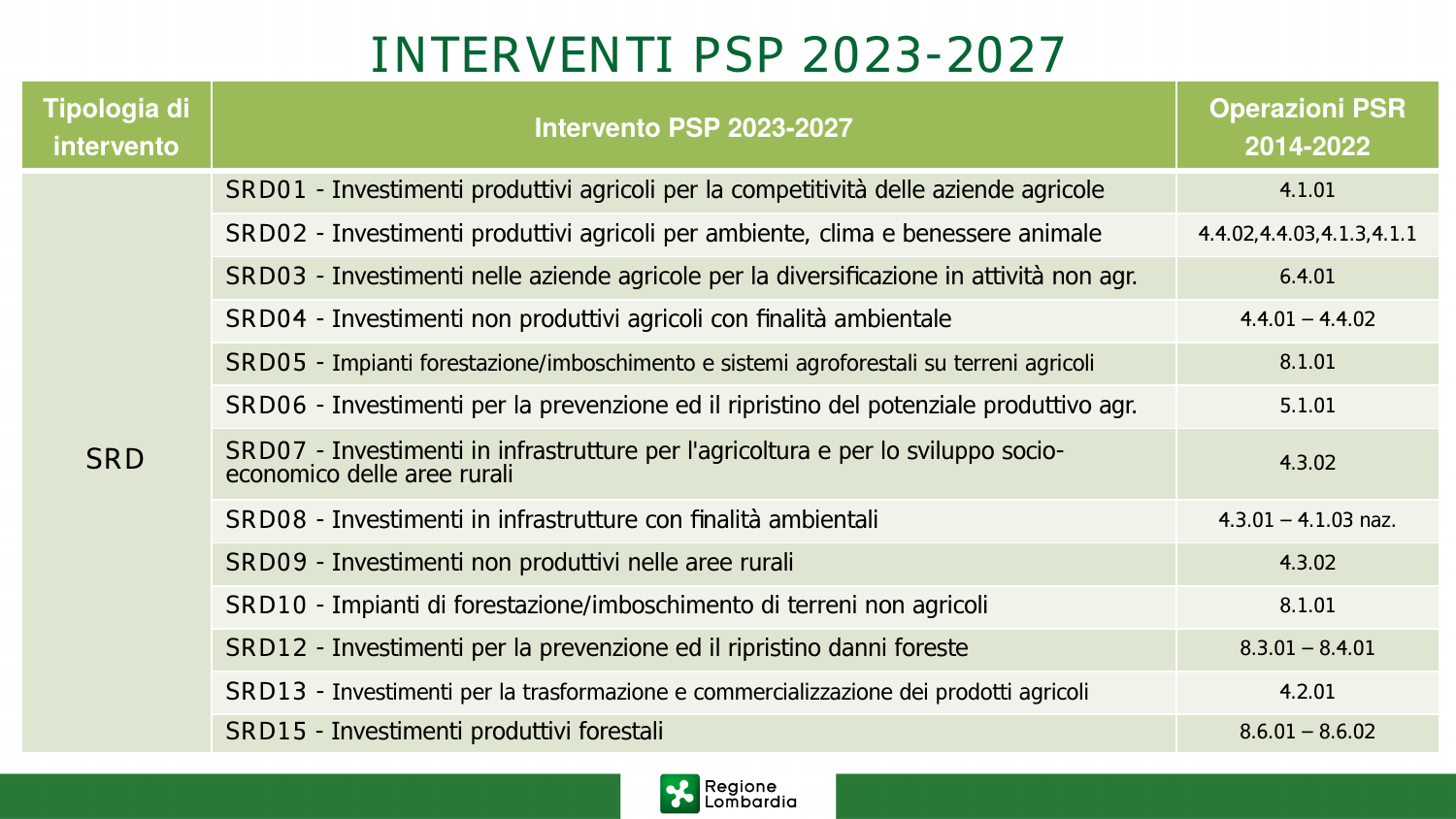

# INTERVENTI PSP 2023-2027
| Tipologia di intervento | Intervento PSP 2023-2027 | Operazioni PSR 2014-2022 |
| --- | --- | --- |
| SRD | SRD01 - Investimenti produttivi agricoli per la competitività delle aziende agricole | 4.1.01 |
| SRD | SRD02 - Investimenti produttivi agricoli per ambiente, clima e benessere animale | 4.4.02,4.4.03,4.1.3,4.1.1 |
|  | SRD03 - Investimenti nelle aziende agricole per la diversificazione in attività non agr. | 6.4.01 |
|  | SRD04 - Investimenti non produttivi agricoli con finalità ambientale | 4.4.01 – 4.4.02 |
|  | SRD05 - Impianti forestazione/imboschimento e sistemi agroforestali su terreni agricoli | 8.1.01 |
|  | SRD06 - Investimenti per la prevenzione ed il ripristino del potenziale produttivo agr. | 5.1.01 |
|  | SRD07 - Investimenti in infrastrutture per l'agricoltura e per lo sviluppo socio-economico delle aree rurali | 4.3.02 |
|  | SRD08 - Investimenti in infrastrutture con finalità ambientali | 4.3.01 – 4.1.03 naz. |
|  | SRD09 - Investimenti non produttivi nelle aree rurali | 4.3.02 |
|  | SRD10 - Impianti di forestazione/imboschimento di terreni non agricoli | 8.1.01 |
|  | SRD12 - Investimenti per la prevenzione ed il ripristino danni foreste | 8.3.01 – 8.4.01 |
|  | SRD13 - Investimenti per la trasformazione e commercializzazione dei prodotti agricoli | 4.2.01 |
|  | SRD15 - Investimenti produttivi forestali | 8.6.01 – 8.6.02 |